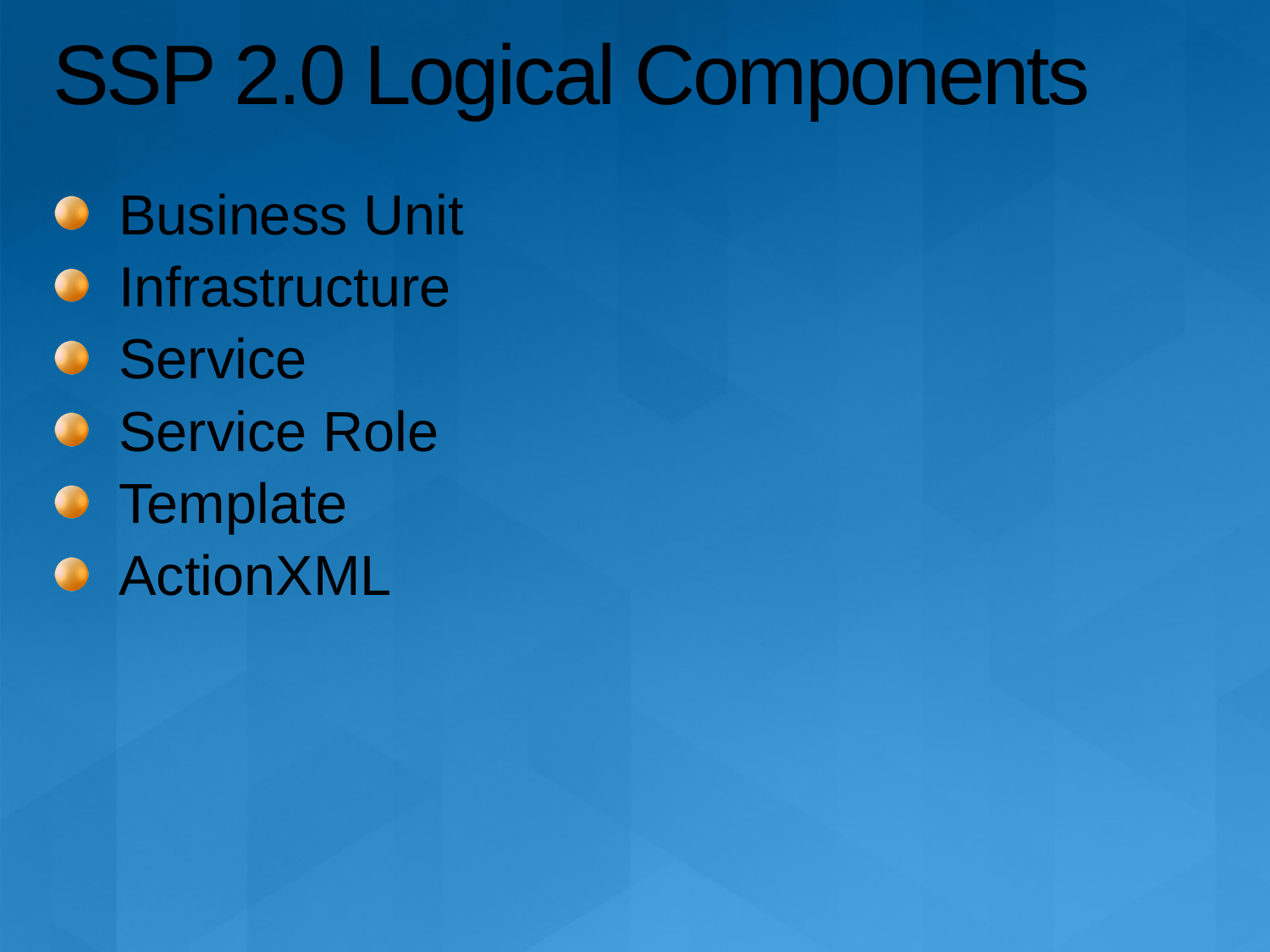

# SSP 2.0 Logical Components
Business Unit
Infrastructure
Service
Service Role
Template
ActionXML